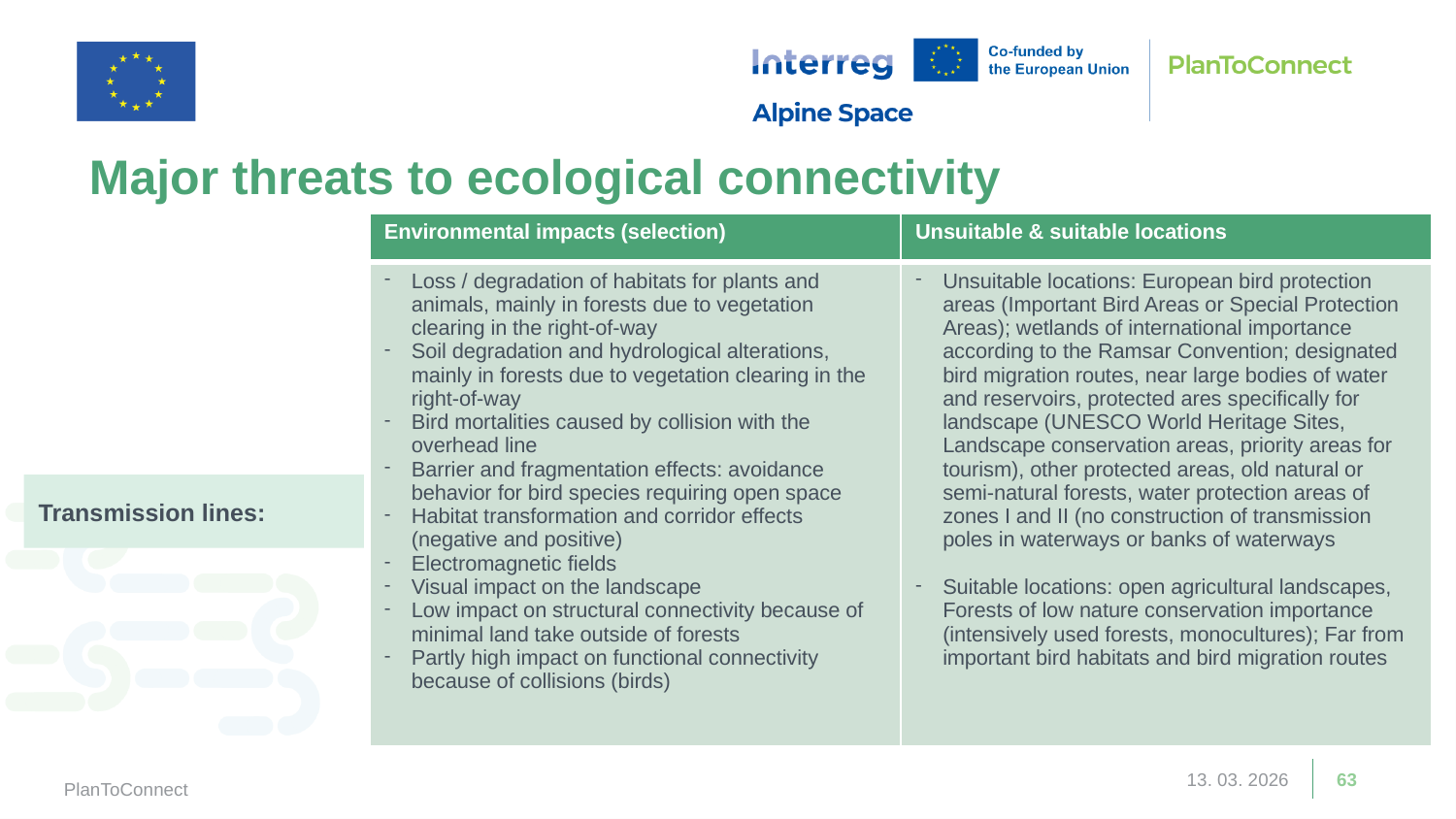

# Major threats to ecological connectivity
| Environmental impacts (selection) | Unsuitable & suitable locations |
| --- | --- |
| Loss / degradation of habitats for plants and animals, mainly in forests due to vegetation clearing in the right-of-way Soil degradation and hydrological alterations, mainly in forests due to vegetation clearing in the right-of-way Bird mortalities caused by collision with the overhead line Barrier and fragmentation effects: avoidance behavior for bird species requiring open space Habitat transformation and corridor effects (negative and positive) Electromagnetic fields Visual impact on the landscape Low impact on structural connectivity because of minimal land take outside of forests Partly high impact on functional connectivity because of collisions (birds) | Unsuitable locations: European bird protection areas (Important Bird Areas or Special Protection Areas); wetlands of international importance according to the Ramsar Convention; designated bird migration routes, near large bodies of water and reservoirs, protected ares specifically for landscape (UNESCO World Heritage Sites, Landscape conservation areas, priority areas for tourism), other protected areas, old natural or semi-natural forests, water protection areas of zones I and II (no construction of transmission poles in waterways or banks of waterways Suitable locations: open agricultural landscapes, Forests of low nature conservation importance (intensively used forests, monocultures); Far from important bird habitats and bird migration routes |
Transmission lines:
13. 03. 2026
63
PlanToConnect